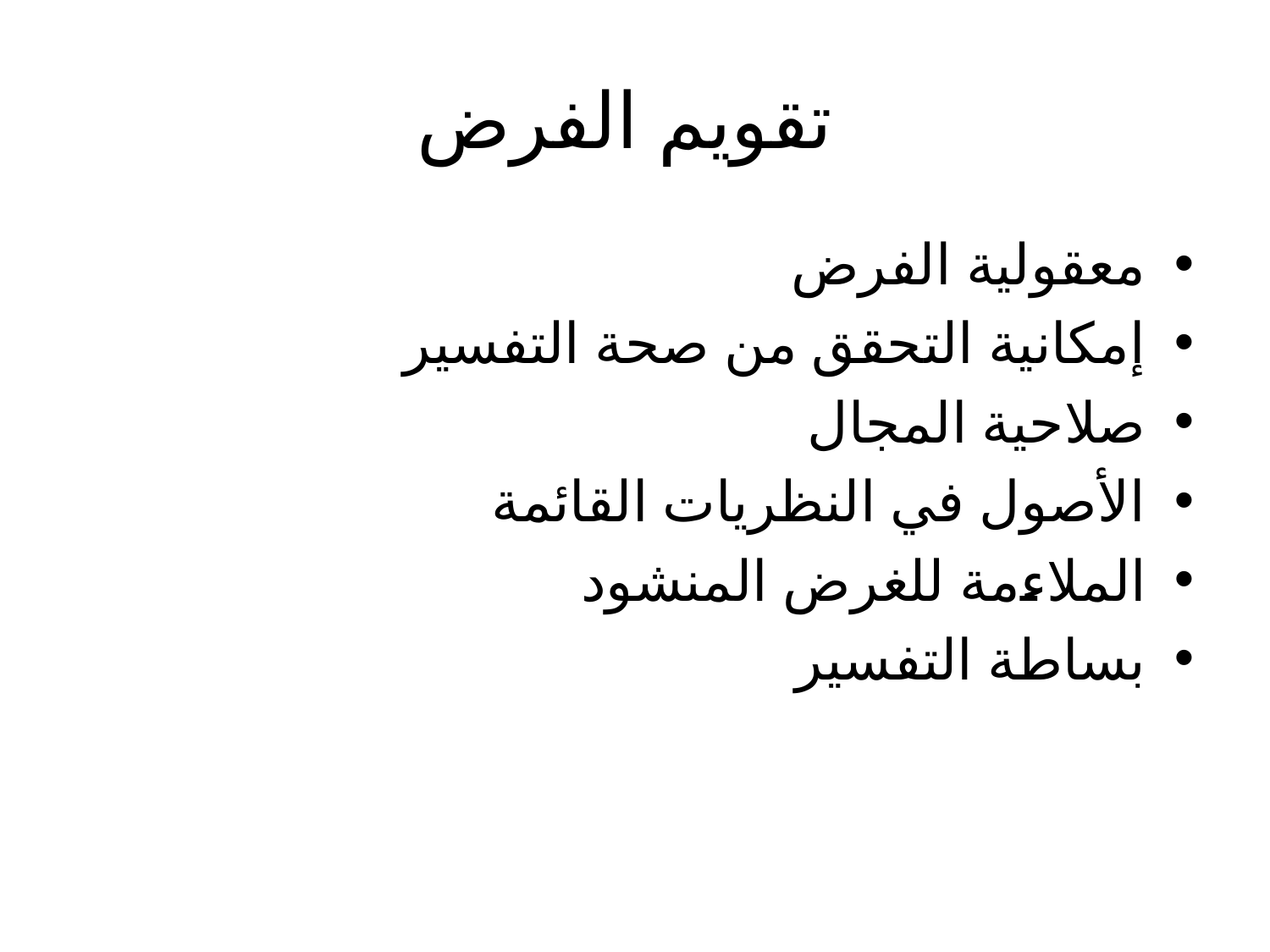

# تقويم الفرض
معقولية الفرض
إمكانية التحقق من صحة التفسير
صلاحية المجال
الأصول في النظريات القائمة
الملاءمة للغرض المنشود
بساطة التفسير